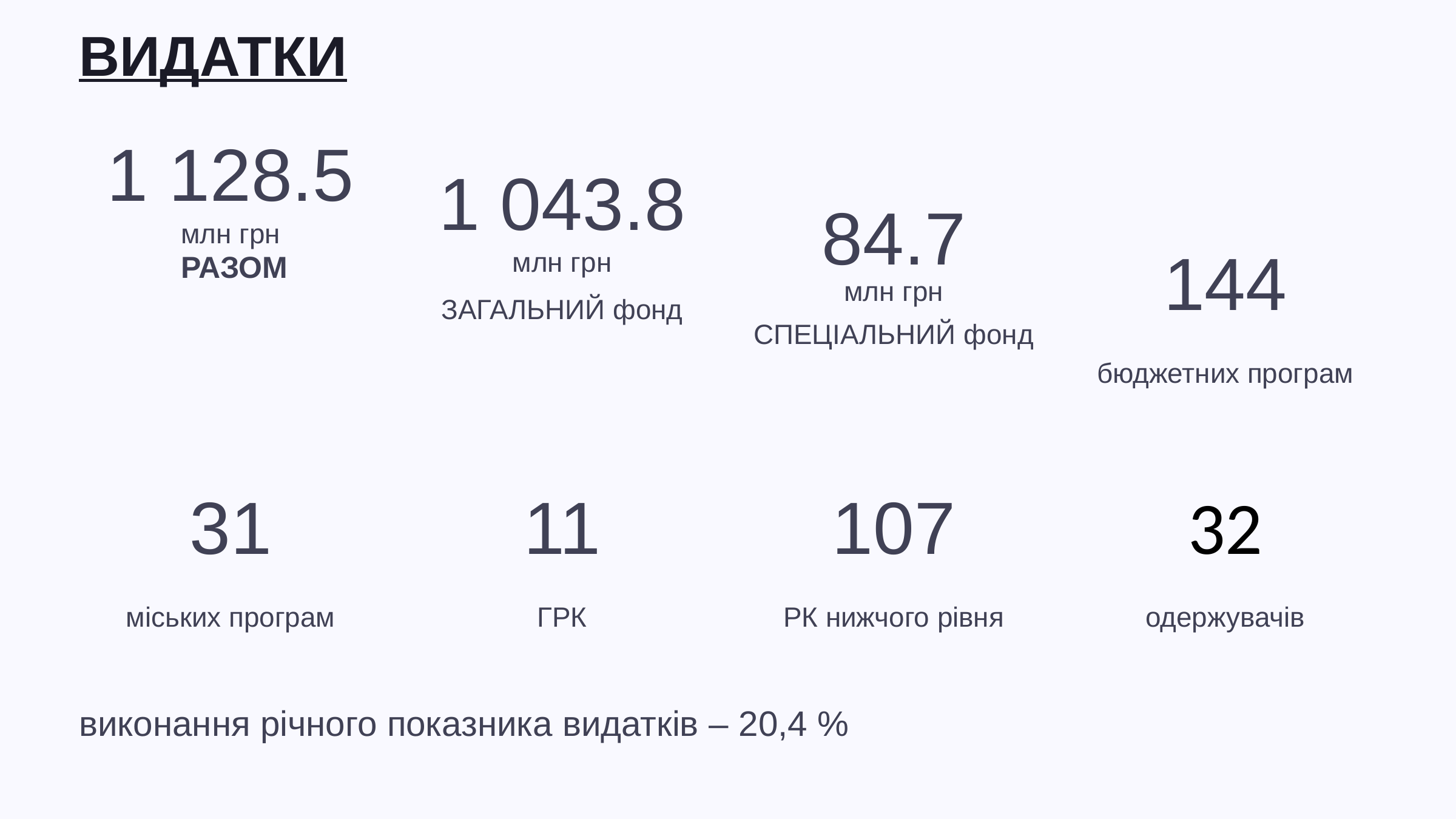

ВИДАТКИ
1 128.5
1 043.8
84.7
млн грн
 РАЗОМ
млн грн
144
млн грн
ЗАГАЛЬНИЙ фонд
СПЕЦІАЛЬНИЙ фонд
бюджетних програм
31
11
107
32
міських програм
ГРК
РК нижчого рівня
одержувачів
виконання річного показника видатків – 20,4 %